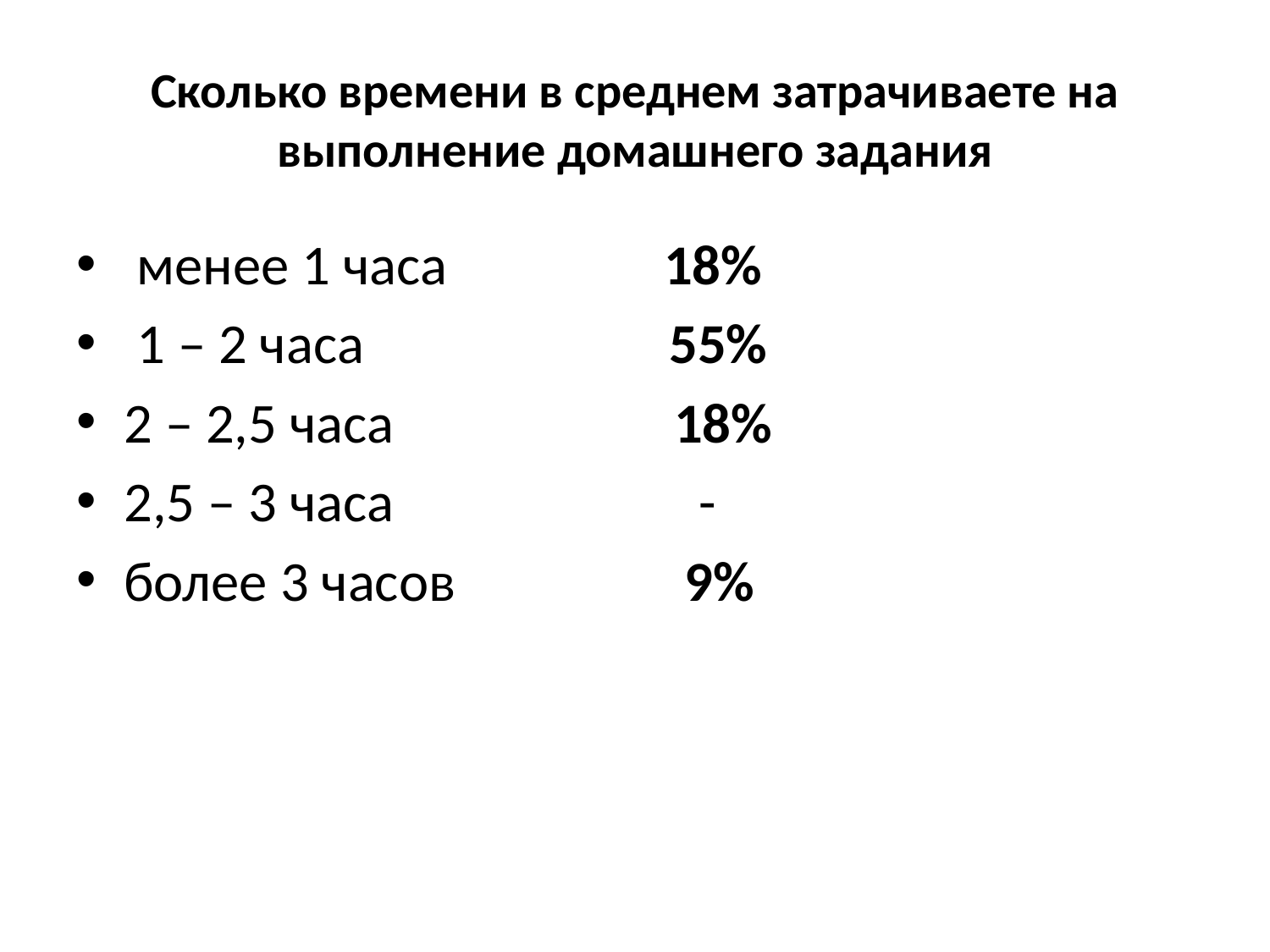

# Сколько времени в среднем затрачиваете на выполнение домашнего задания
 менее 1 часа                 18%
 1 – 2 часа                        55%
2 – 2,5 часа                      18%
2,5 – 3 часа                        -
более 3 часов                  9%